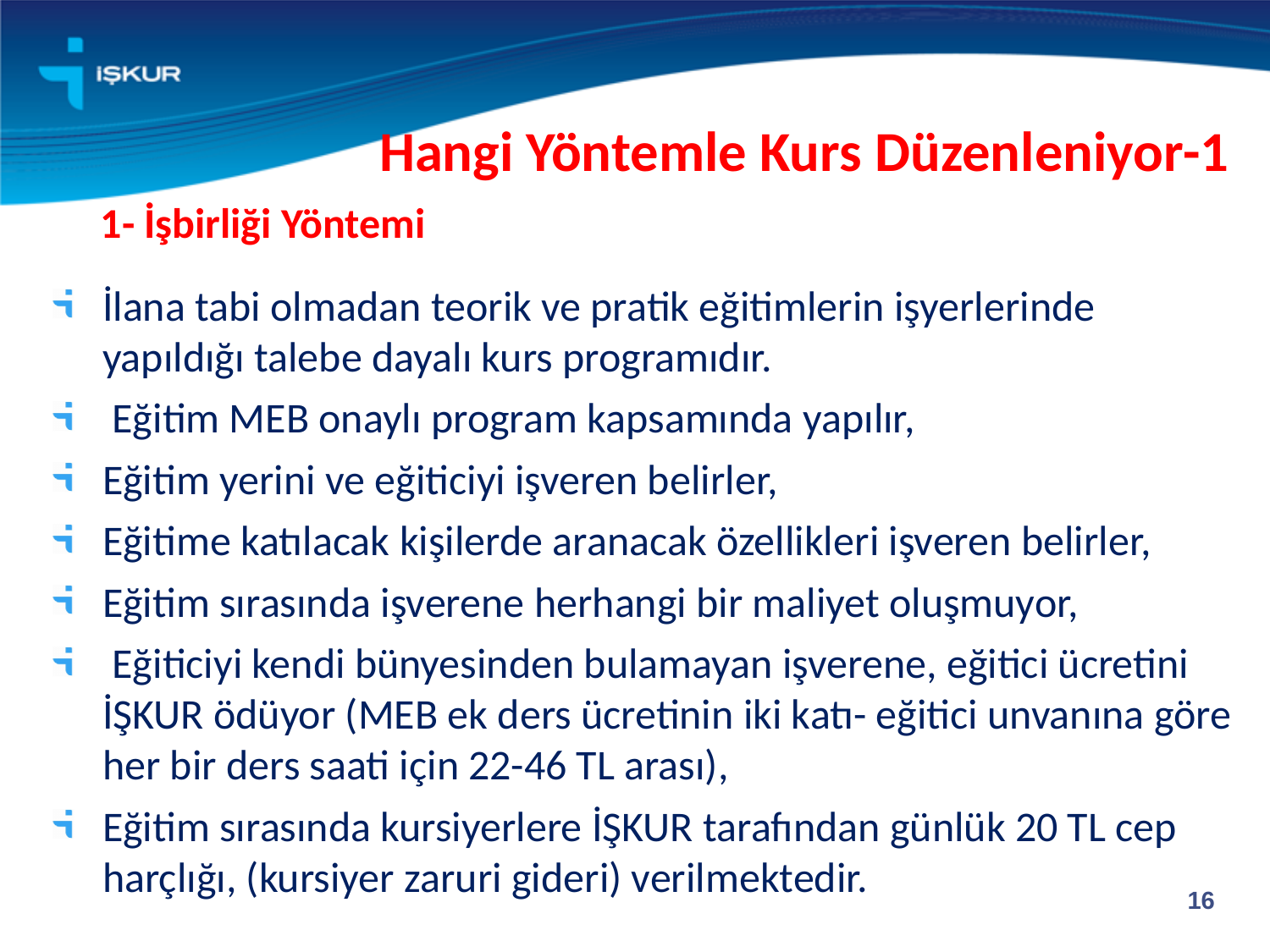

Hangi Yöntemle Kurs Düzenleniyor-1
     1- İşbirliği Yöntemi
İlana tabi olmadan teorik ve pratik eğitimlerin işyerlerinde yapıldığı talebe dayalı kurs programıdır.
 Eğitim MEB onaylı program kapsamında yapılır,
Eğitim yerini ve eğiticiyi işveren belirler,
Eğitime katılacak kişilerde aranacak özellikleri işveren belirler,
Eğitim sırasında işverene herhangi bir maliyet oluşmuyor,
 Eğiticiyi kendi bünyesinden bulamayan işverene, eğitici ücretini İŞKUR ödüyor (MEB ek ders ücretinin iki katı- eğitici unvanına göre her bir ders saati için 22-46 TL arası),
Eğitim sırasında kursiyerlere İŞKUR tarafından günlük 20 TL cep harçlığı, (kursiyer zaruri gideri) verilmektedir.
16